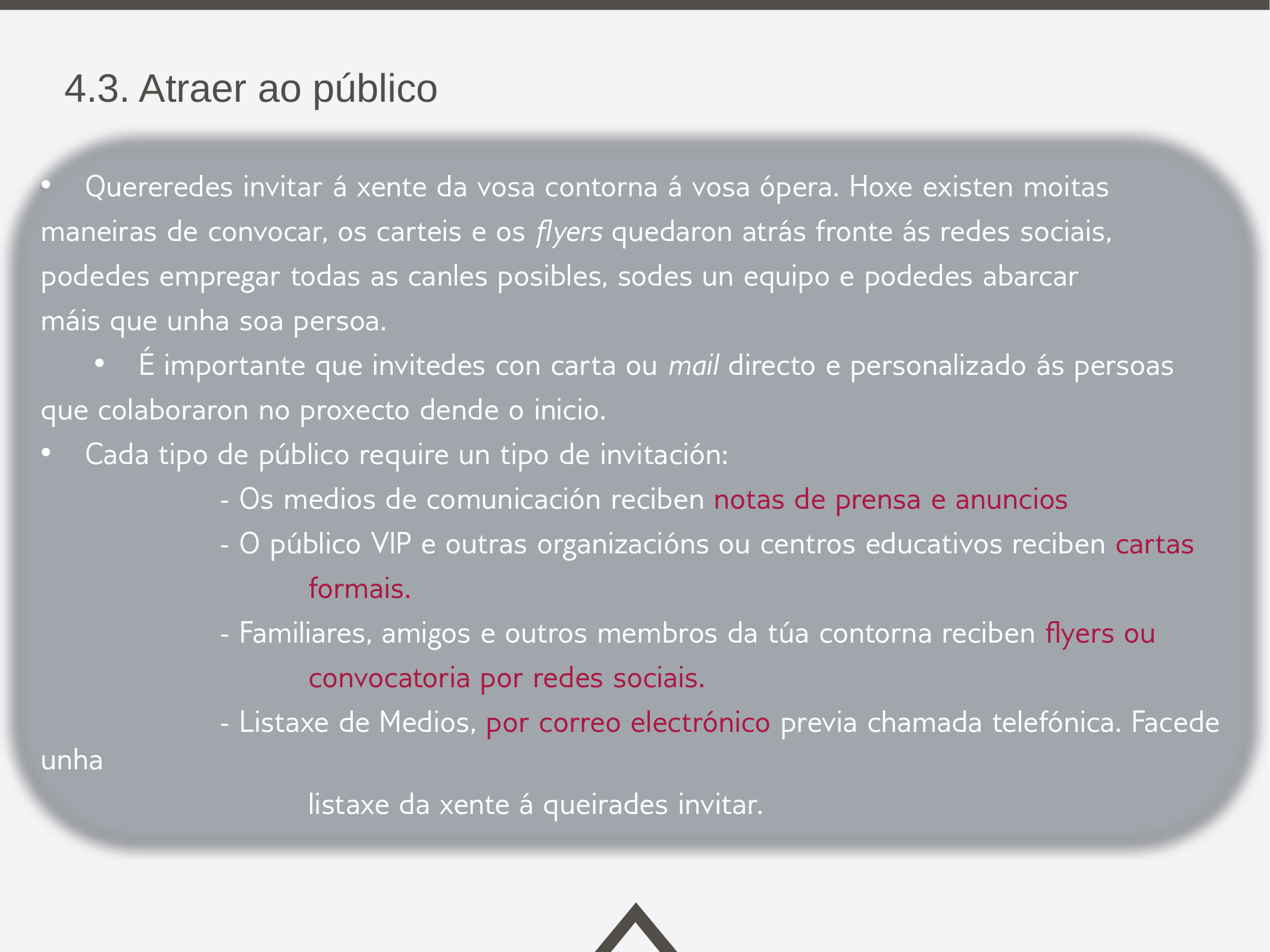

4.3. Atraer ao público
Quereredes invitar á xente da vosa contorna á vosa ópera. Hoxe existen moitas
maneiras de convocar, os carteis e os flyers quedaron atrás fronte ás redes sociais,
podedes empregar todas as canles posibles, sodes un equipo e podedes abarcar
máis que unha soa persoa.
É importante que invitedes con carta ou mail directo e personalizado ás persoas
que colaboraron no proxecto dende o inicio.
Cada tipo de público require un tipo de invitación:
		- Os medios de comunicación reciben notas de prensa e anuncios
		- O público VIP e outras organizacións ou centros educativos reciben cartas
			formais.
		- Familiares, amigos e outros membros da túa contorna reciben flyers ou
			convocatoria por redes sociais.
		- Listaxe de Medios, por correo electrónico previa chamada telefónica. Facede unha
			listaxe da xente á queirades invitar.